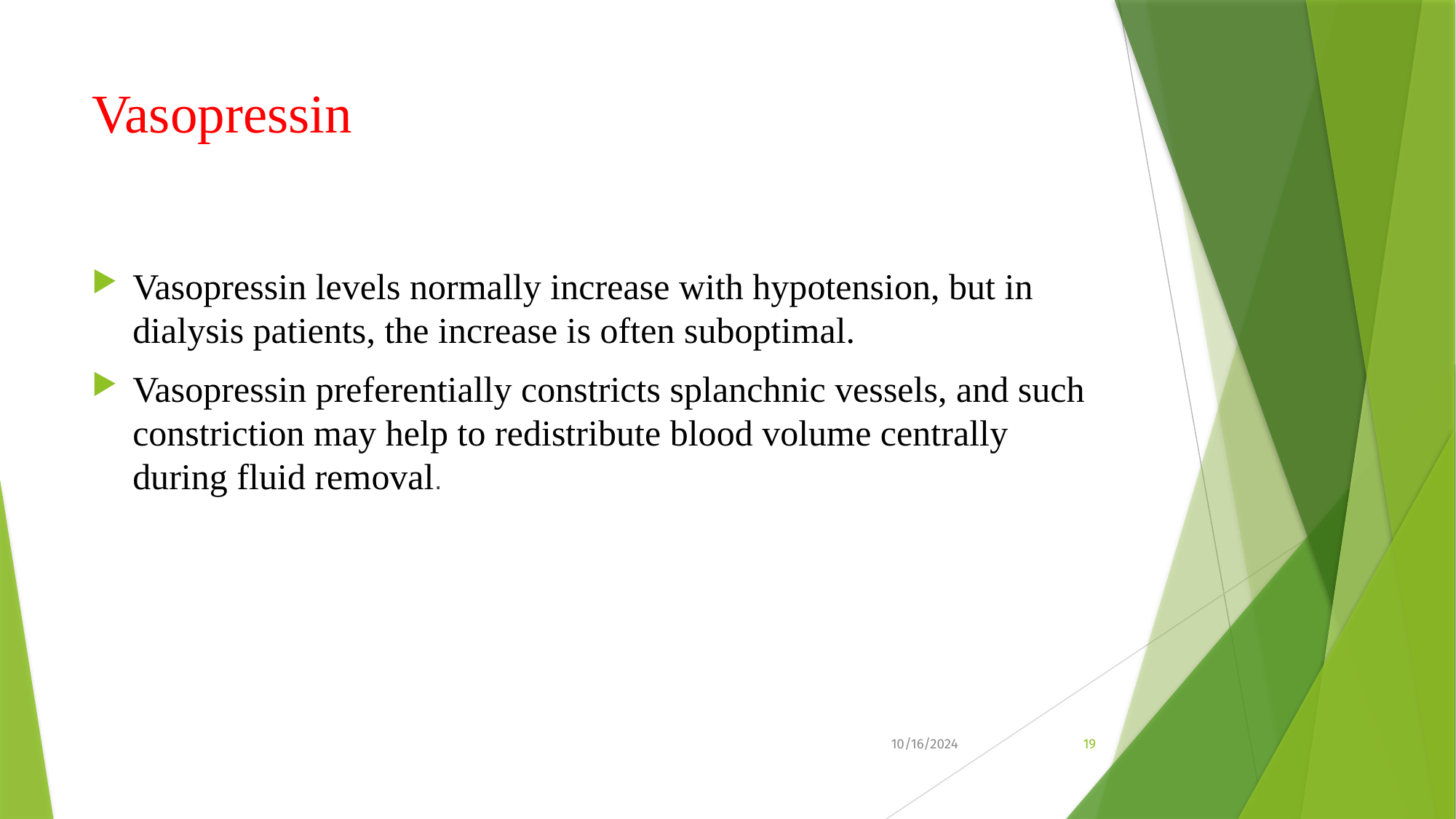

# Vasopressin
Vasopressin levels normally increase with hypotension, but in dialysis patients, the increase is often suboptimal.
Vasopressin preferentially constricts splanchnic vessels, and such constriction may help to redistribute blood volume centrally during fluid removal.
10/16/2024
19